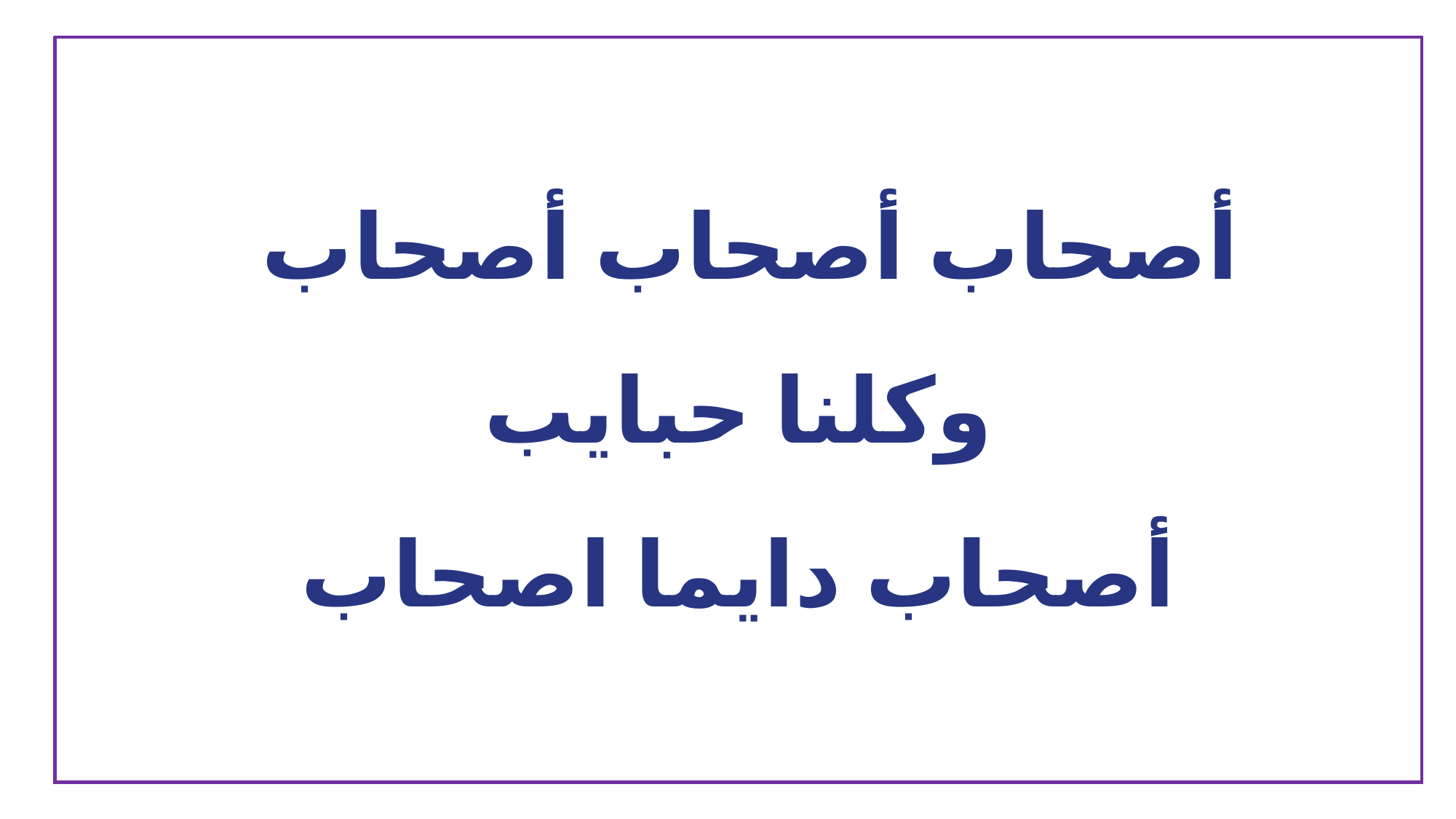

أصحاب أصحاب أصحاب
وكلنا حبايب
أصحاب دايما اصحاب